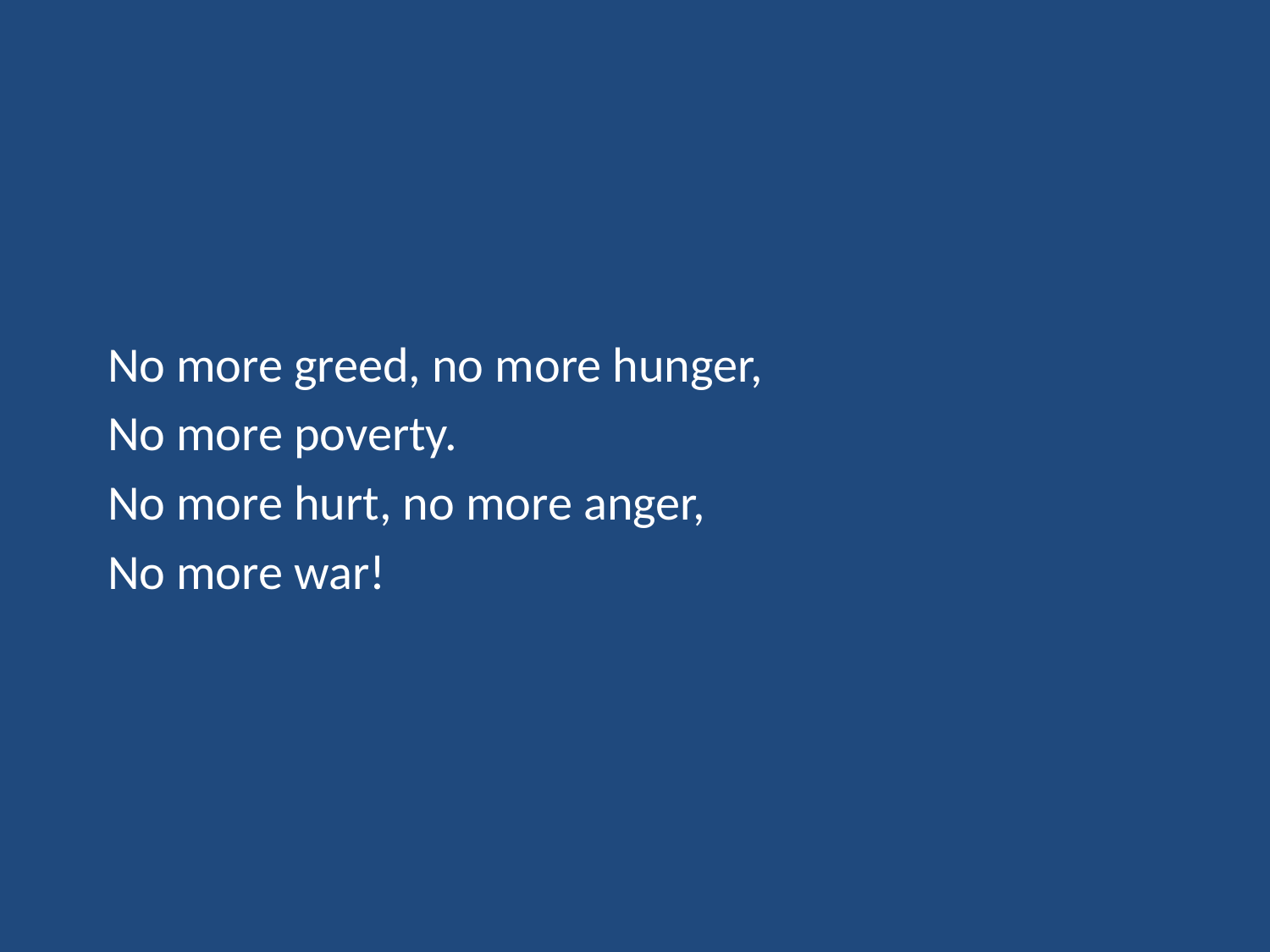

No more greed, no more hunger,
No more poverty.
No more hurt, no more anger,
No more war!